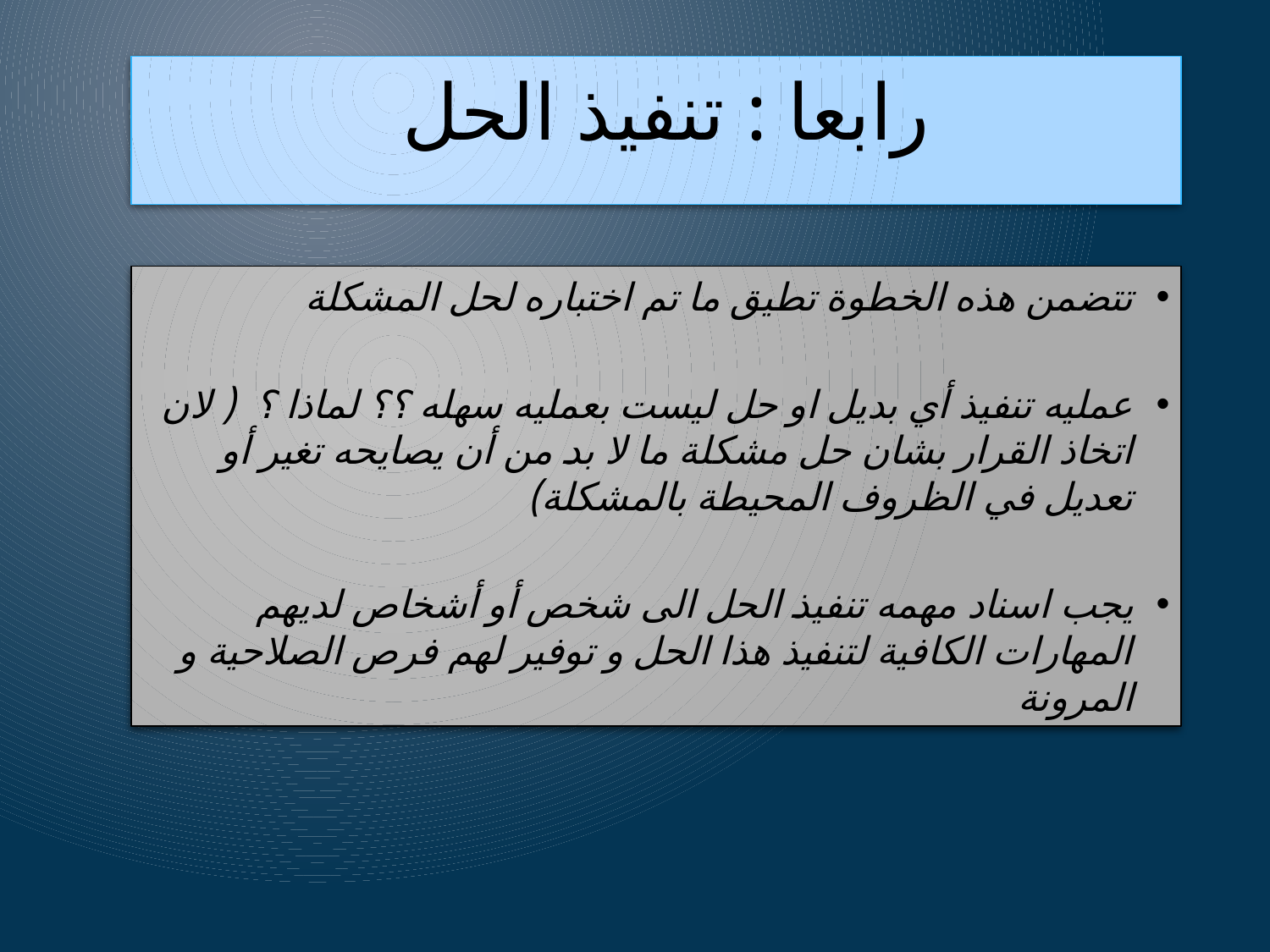

# رابعا : تنفيذ الحل
تتضمن هذه الخطوة تطيق ما تم اختباره لحل المشكلة

عمليه تنفيذ أي بديل او حل ليست بعمليه سهله ؟؟ لماذا ؟  ( لان اتخاذ القرار بشان حل مشكلة ما لا بد من أن يصايحه تغير أو تعديل في الظروف المحيطة بالمشكلة)

يجب اسناد مهمه تنفيذ الحل الى شخص أو أشخاص لديهم المهارات الكافية لتنفيذ هذا الحل و توفير لهم فرص الصلاحية و المرونة